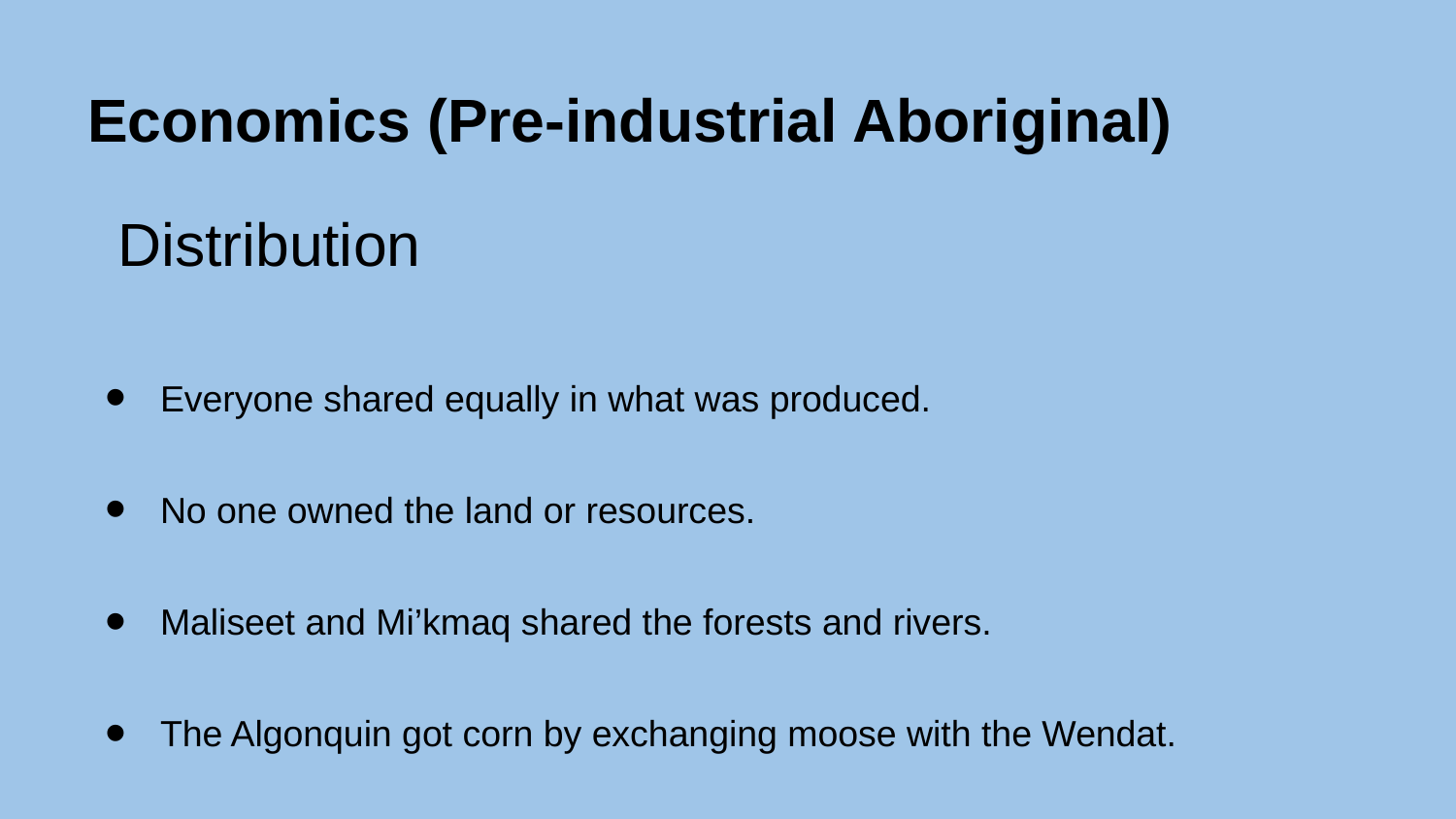

# Economics (Pre-industrial Aboriginal)
Distribution

Everyone shared equally in what was produced.

No one owned the land or resources.

Maliseet and Mi’kmaq shared the forests and rivers.

The Algonquin got corn by exchanging moose with the Wendat.